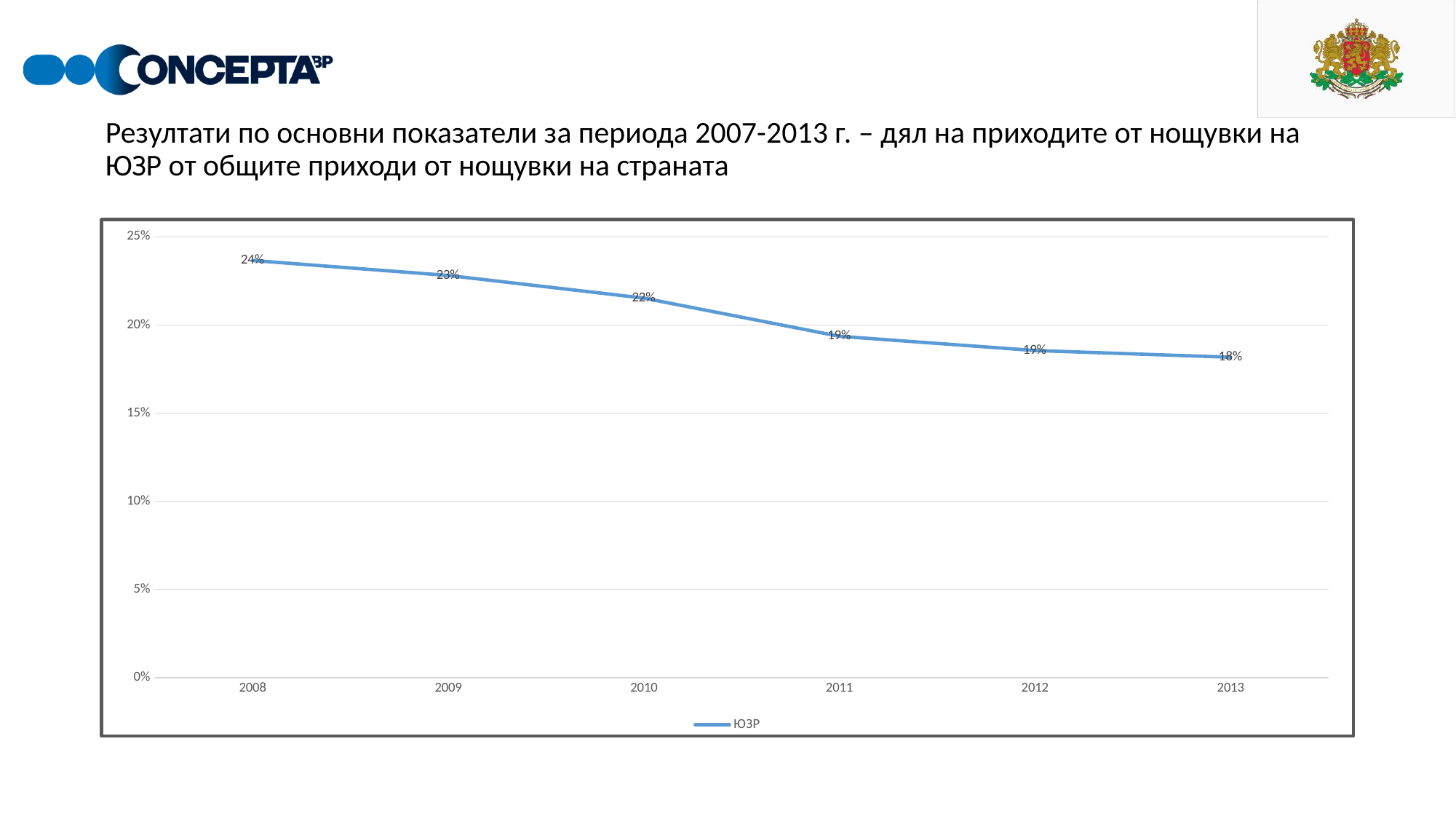

# Резултати по основни показатели за периода 2007-2013 г. – дял на приходите от нощувки на ЮЗР от общите приходи от нощувки на страната

### Chart

| Category | ЮЗР |
|---|---|
| 2008 | 0.23653732162476093 |
| 2009 | 0.22807138081333903 |
| 2010 | 0.21522069716504824 |
| 2011 | 0.19356108647486672 |
| 2012 | 0.18549107492622852 |
| 2013 | 0.181694251113377 |